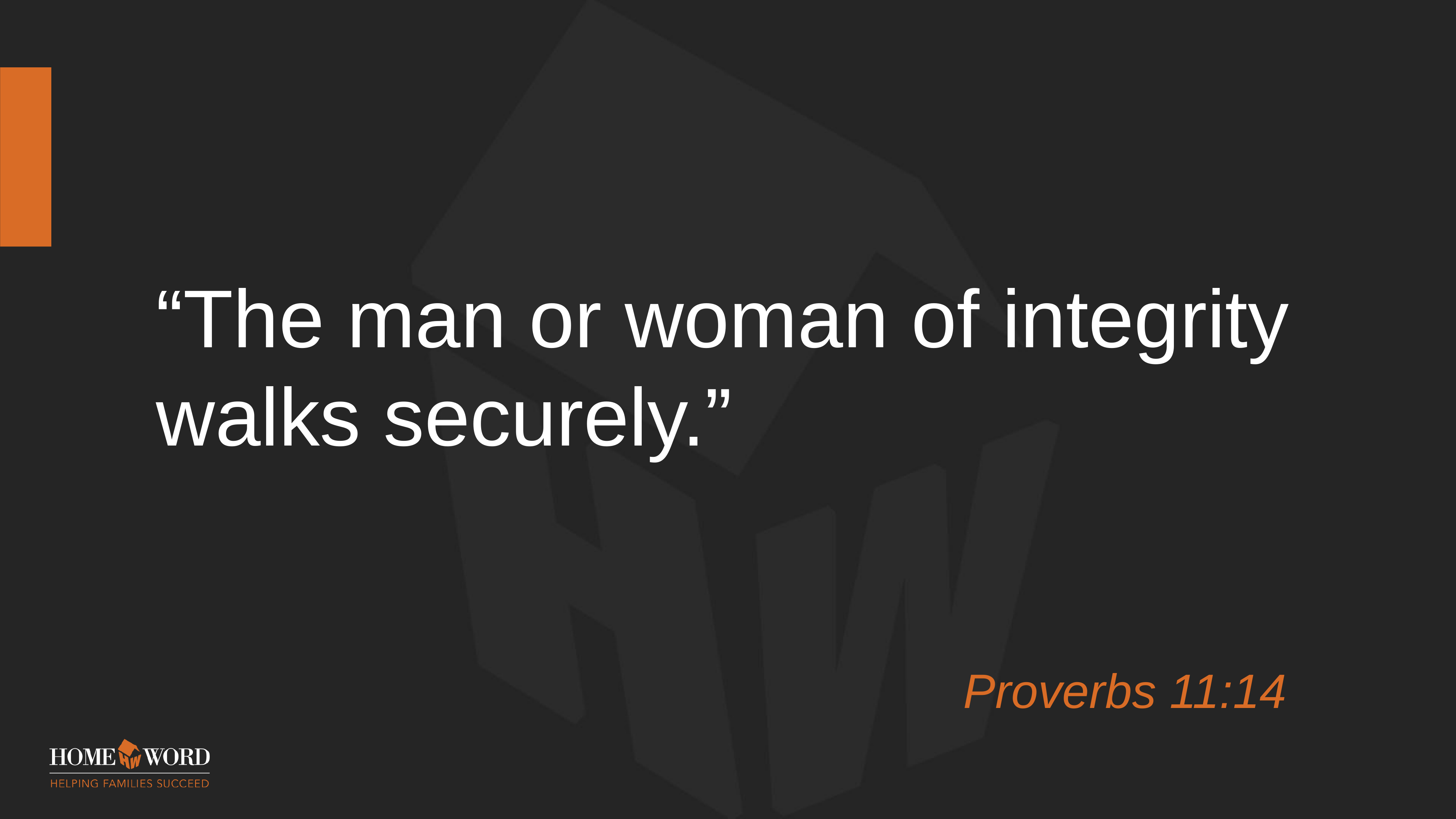

# “The man or woman of integrity walks securely.”
Proverbs 11:14